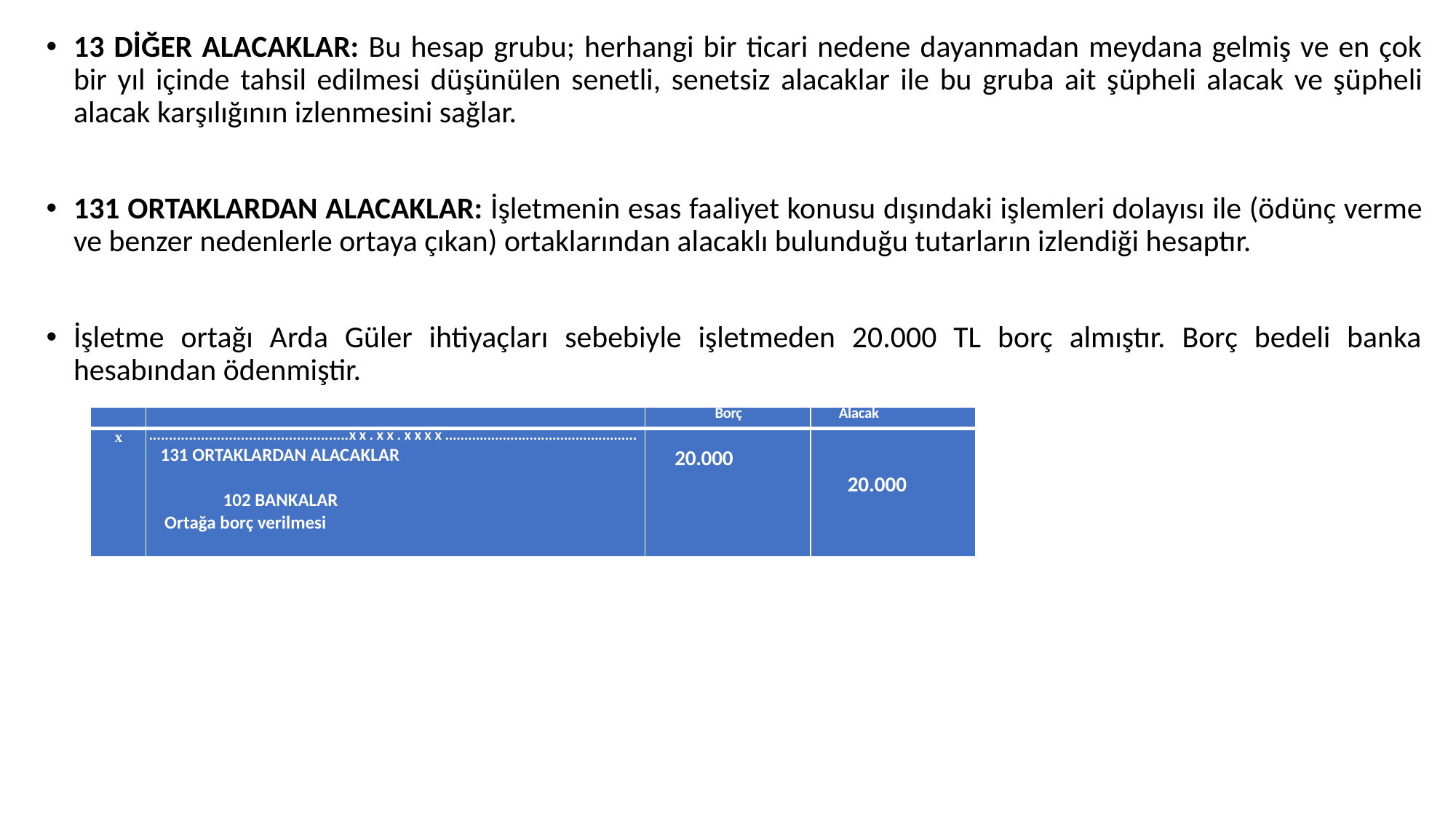

13 DİĞER ALACAKLAR: Bu hesap grubu; herhangi bir ticari nedene dayanmadan meydana gelmiş ve en çok bir yıl içinde tahsil edilmesi düşünülen senetli, senetsiz alacaklar ile bu gruba ait şüpheli alacak ve şüpheli alacak karşılığının izlenmesini sağlar.

131 ORTAKLARDAN ALACAKLAR: İşletmenin esas faaliyet konusu dışındaki işlemleri dolayısı ile (ödünç verme ve benzer nedenlerle ortaya çıkan) ortaklarından alacaklı bulunduğu tutarların izlendiği hesaptır.

İşletme ortağı Arda Güler ihtiyaçları sebebiyle işletmeden 20.000 TL borç almıştır. Borç bedeli banka hesabından ödenmiştir.

|  |  | Borç | Alacak |
| --- | --- | --- | --- |
| x | ..................................................xx.xx.xxxx.................................................. 131 ORTAKLARDAN ALACAKLAR   102 BANKALAR Ortağa borç verilmesi | 20.000 | 20.000 |